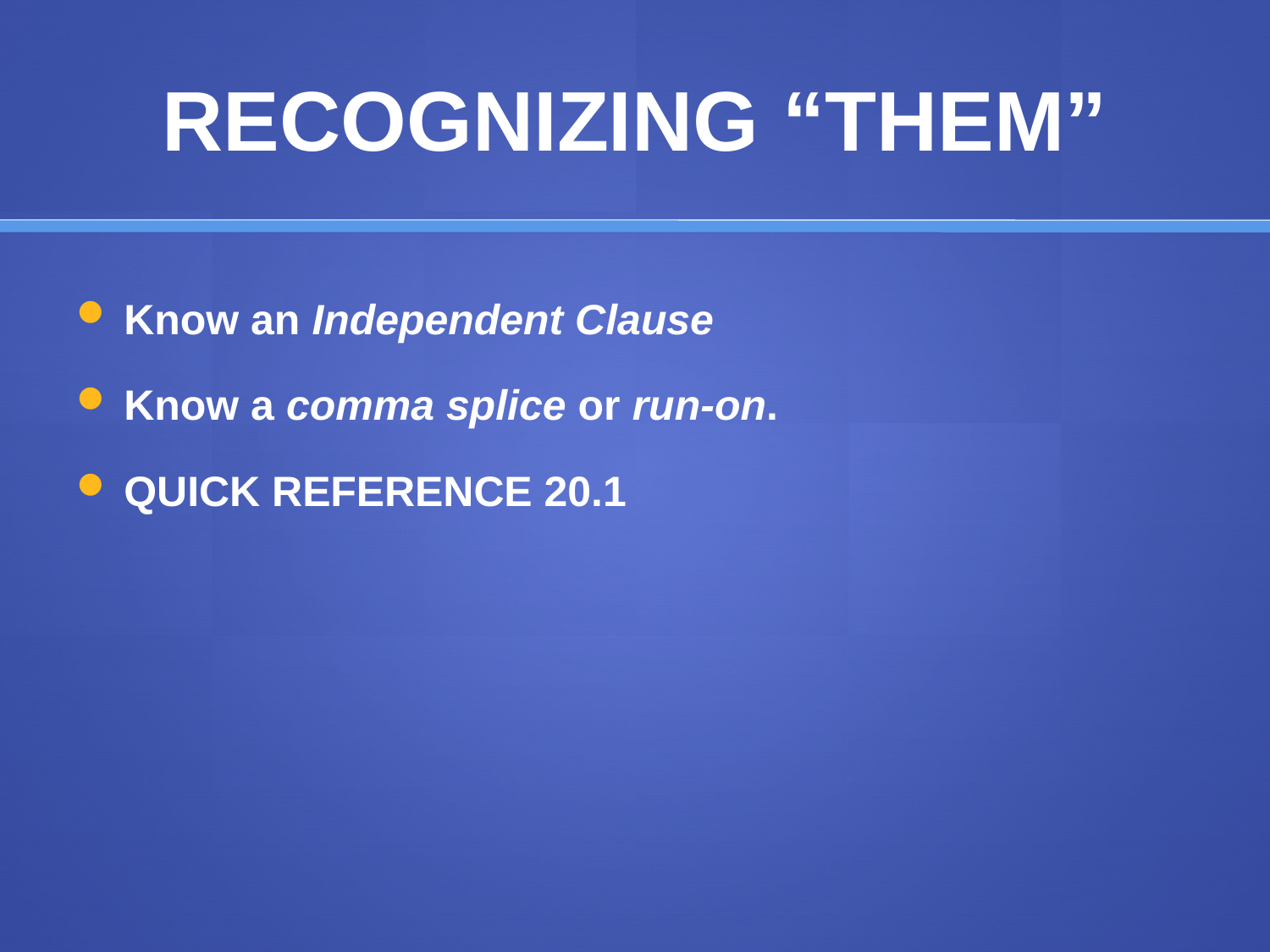

# RECOGNIZING “THEM”
Know an Independent Clause
Know a comma splice or run-on.
QUICK REFERENCE 20.1